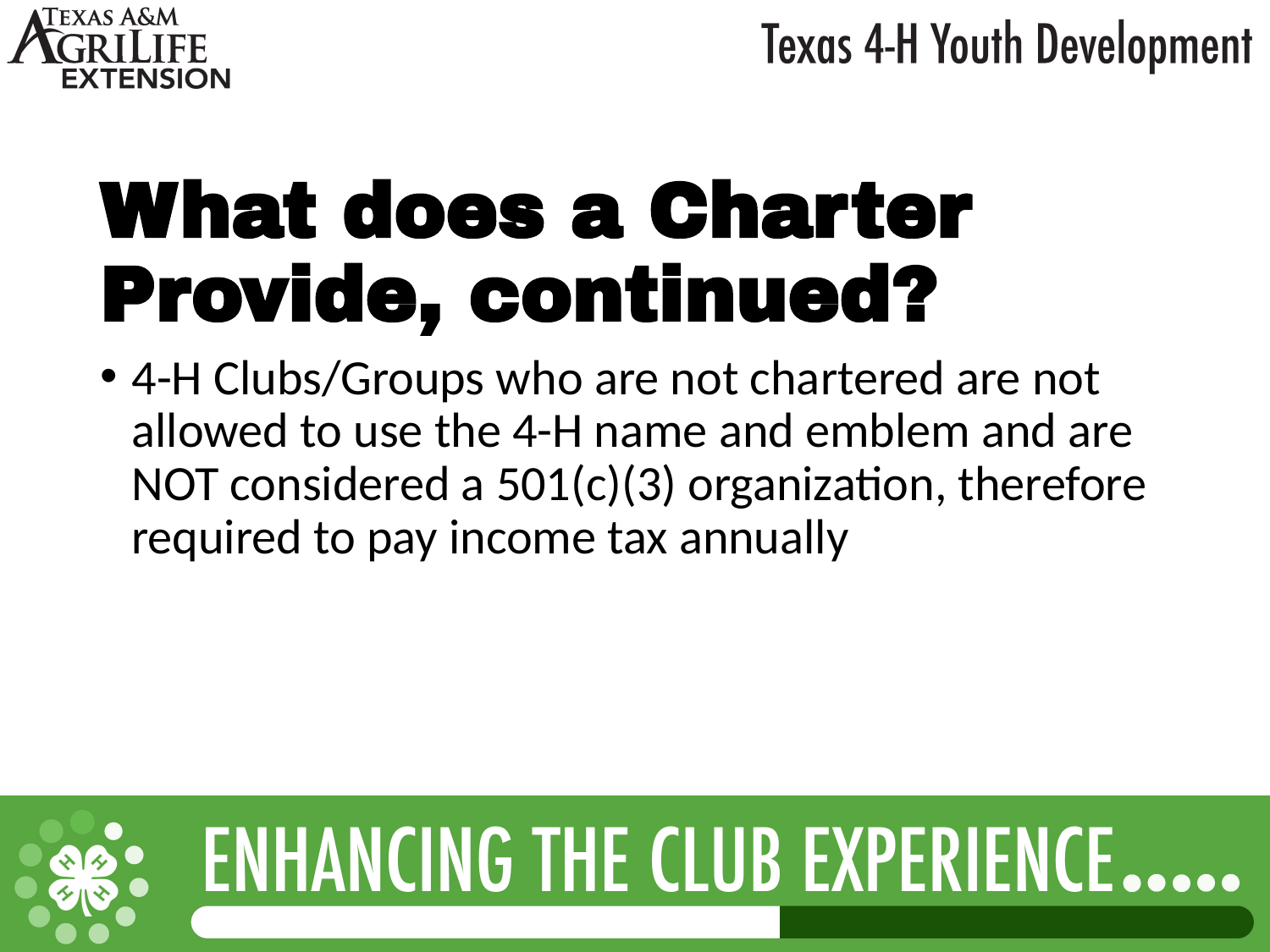

# What does a Charter Provide, continued?
4-H Clubs/Groups who are not chartered are not allowed to use the 4-H name and emblem and are NOT considered a 501(c)(3) organization, therefore required to pay income tax annually